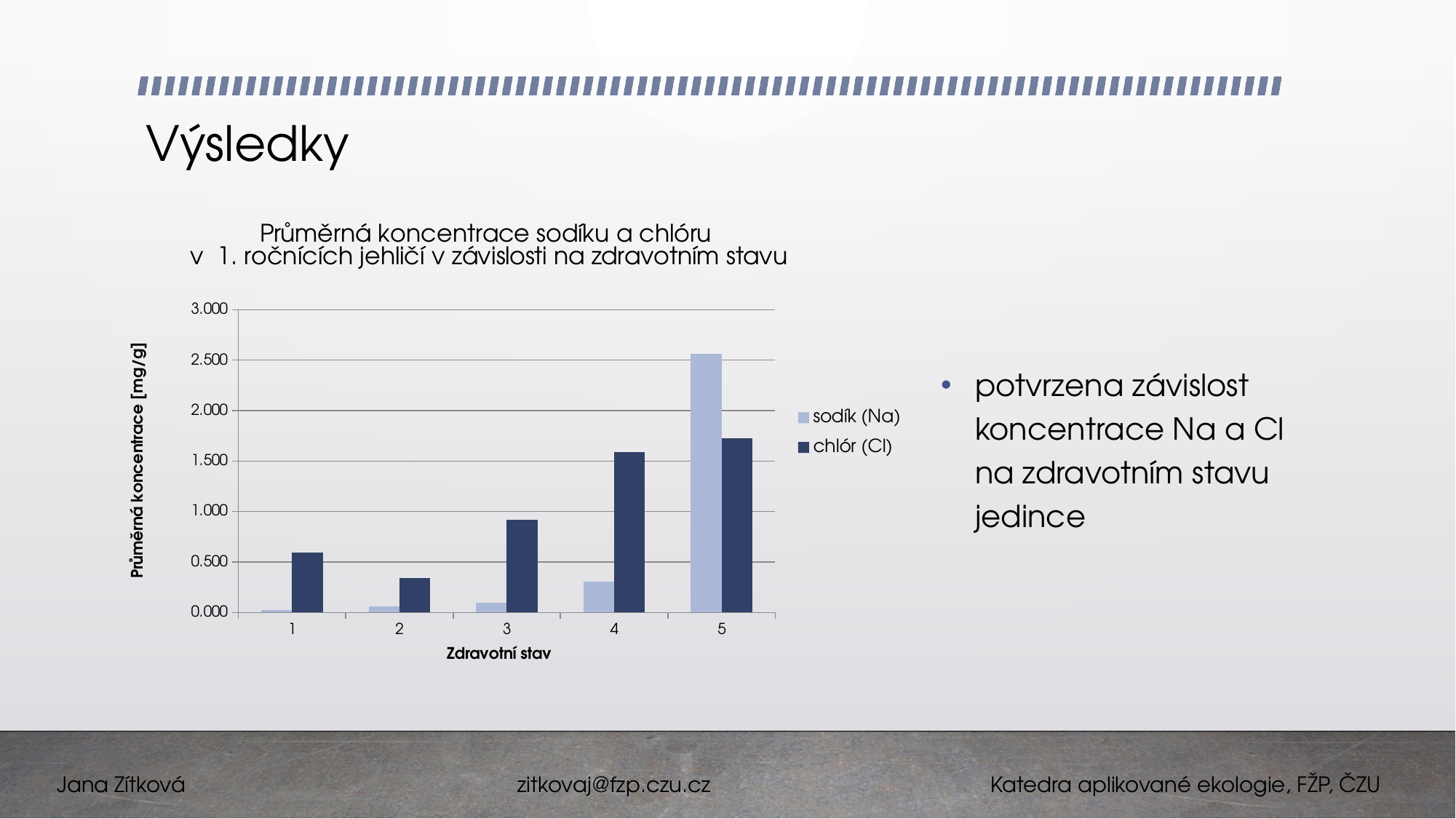

# Výsledky

### Chart

| Category |  |  |
|---|---|---|
| 1 | 0.024905355256150192 | 0.593868747629385 |
| 2 | 0.06173261738464385 | 0.3408443883729104 |
| 3 | 0.09831630557326416 | 0.9211611049552494 |
| 4 | 0.3053209469866052 | 1.5915820387792783 |
| 5 | 2.5603100426333647 | 1.7231359153714128 |
potvrzena závislost koncentrace Na a Cl na zdravotním stavu jedince
   Jana Zítková                                                         zitkovaj@fzp.czu.cz                                                Katedra aplikované ekologie, FŽP, ČZU